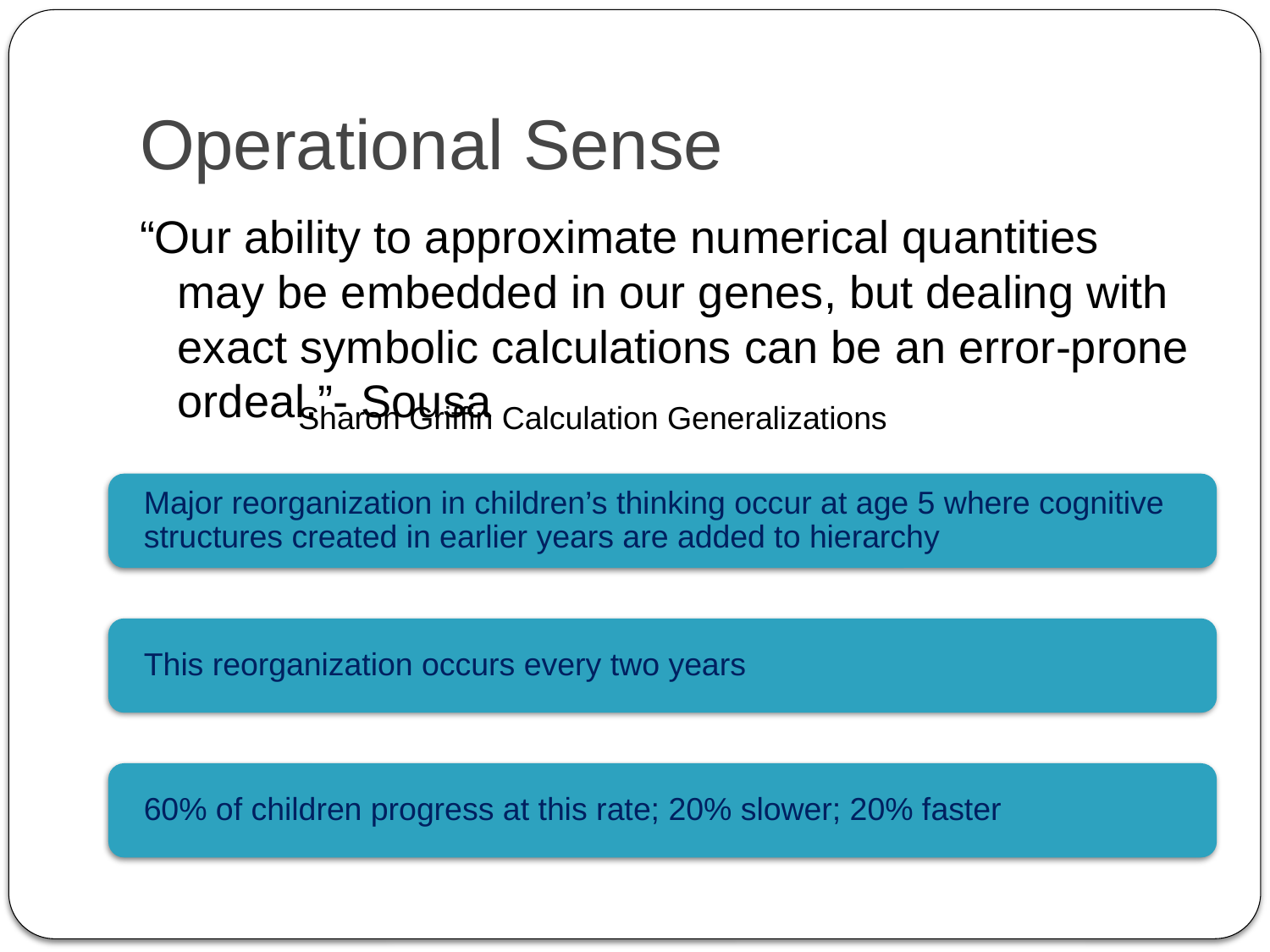

# Operational Sense
“Our ability to approximate numerical quantities may be embedded in our genes, but dealing with exact symbolic calculations can be an error-prone ordeal.”- Sousa
Sharon Griffin Calculation Generalizations
Major reorganization in children’s thinking occur at age 5 where cognitive structures created in earlier years are added to hierarchy
This reorganization occurs every two years
60% of children progress at this rate; 20% slower; 20% faster